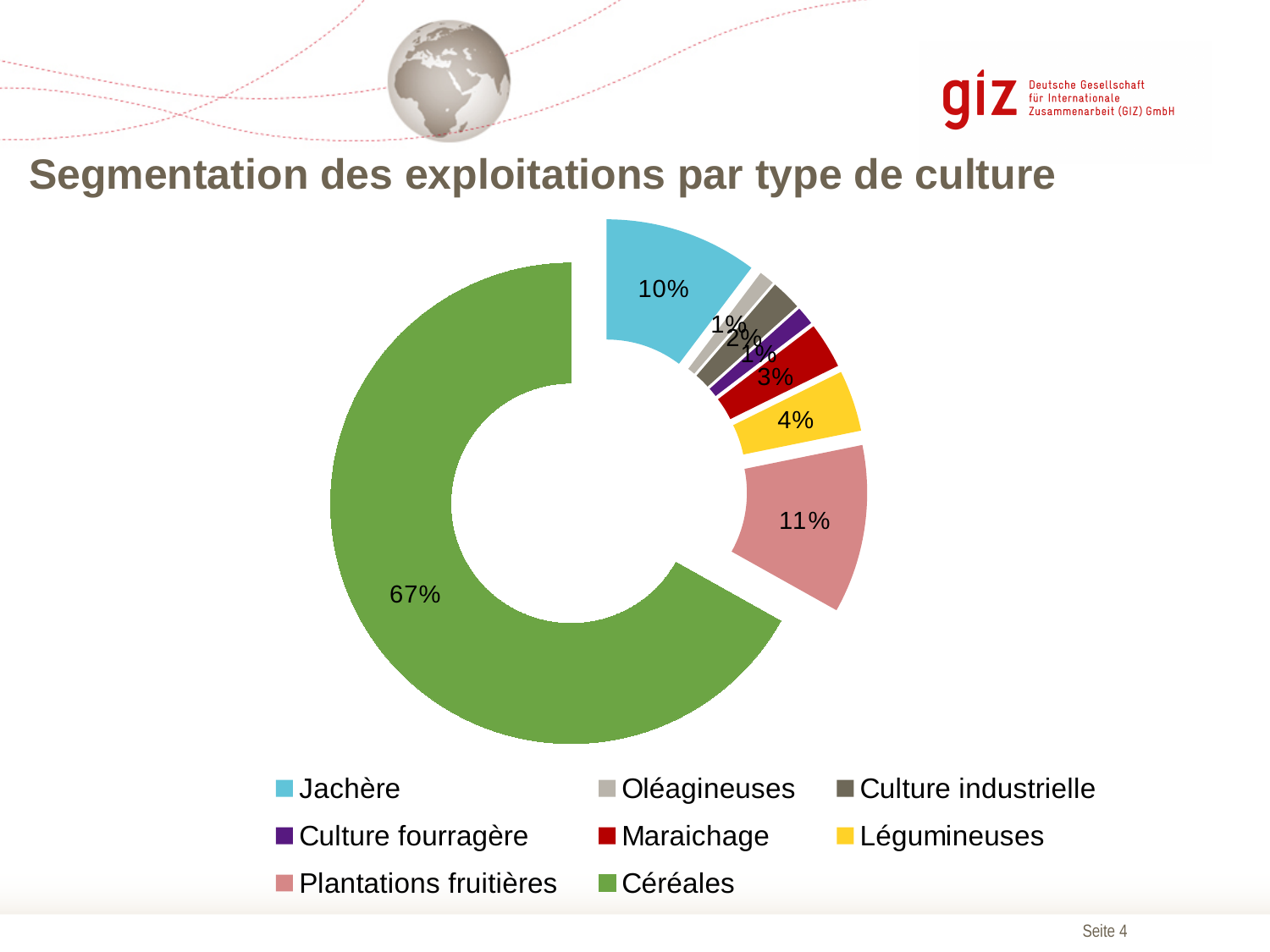

# Segmentation des exploitations par type de culture

### Chart

| Category | Sales |
|---|---|
| Jachère | 10.0 |
| Oléagineuses | 1.0 |
| Culture industrielle | 2.0 |
| Culture fourragère | 1.2 |
| Maraichage | 3.0 |
| Légumineuses | 4.0 |
| Plantations fruitières | 11.0 |
| Céréales | 65.0 |